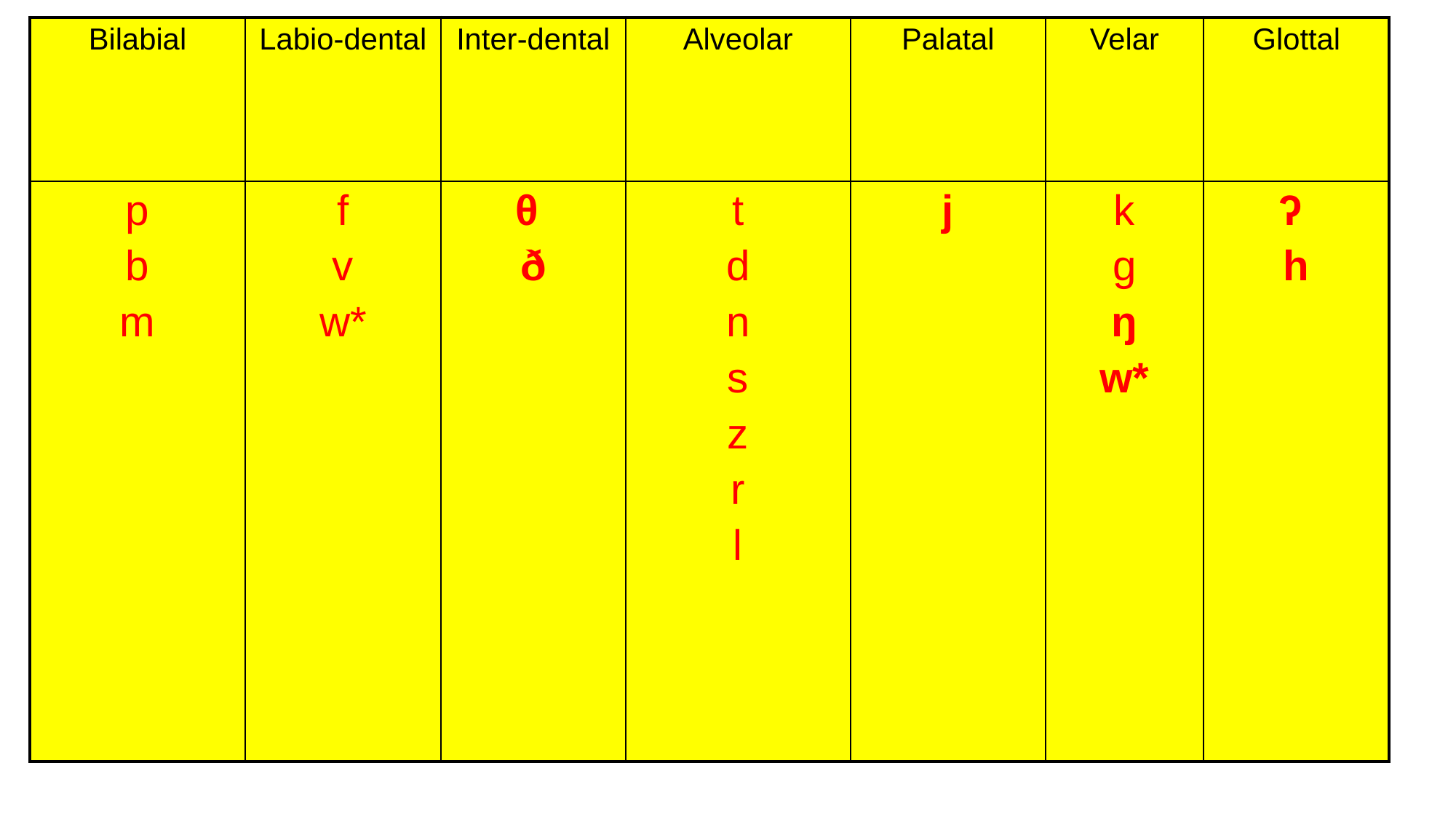

| Bilabial | Labio-dental | Inter-dental | Alveolar | Palatal | Velar | Glottal |
| --- | --- | --- | --- | --- | --- | --- |
| p b m | f v w\* | θ ð | t d n s z r l | j | k g ŋ w\* | ʔ h |